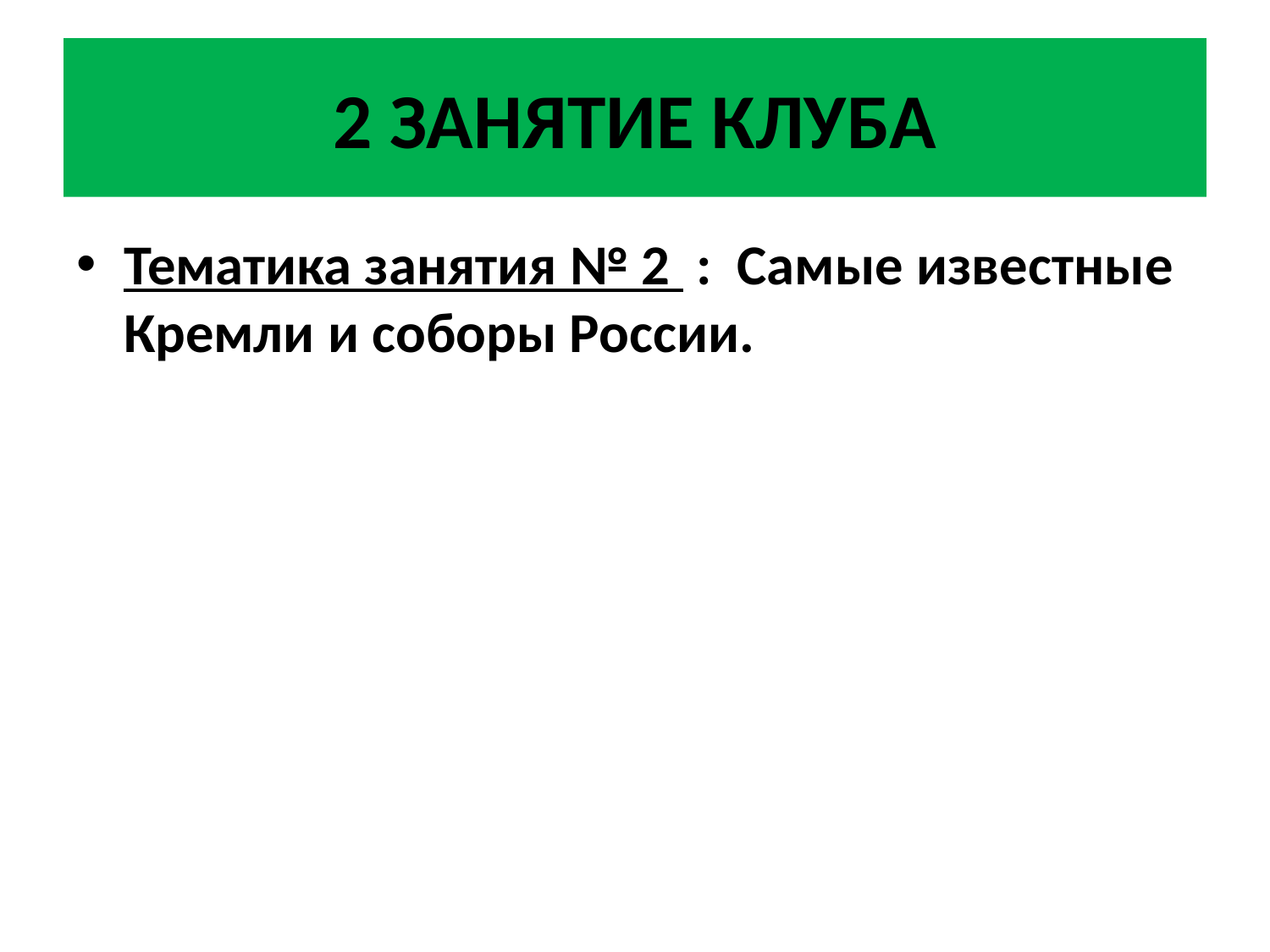

# 2 ЗАНЯТИЕ КЛУБА
Тематика занятия № 2  :  Самые известные Кремли и соборы России.